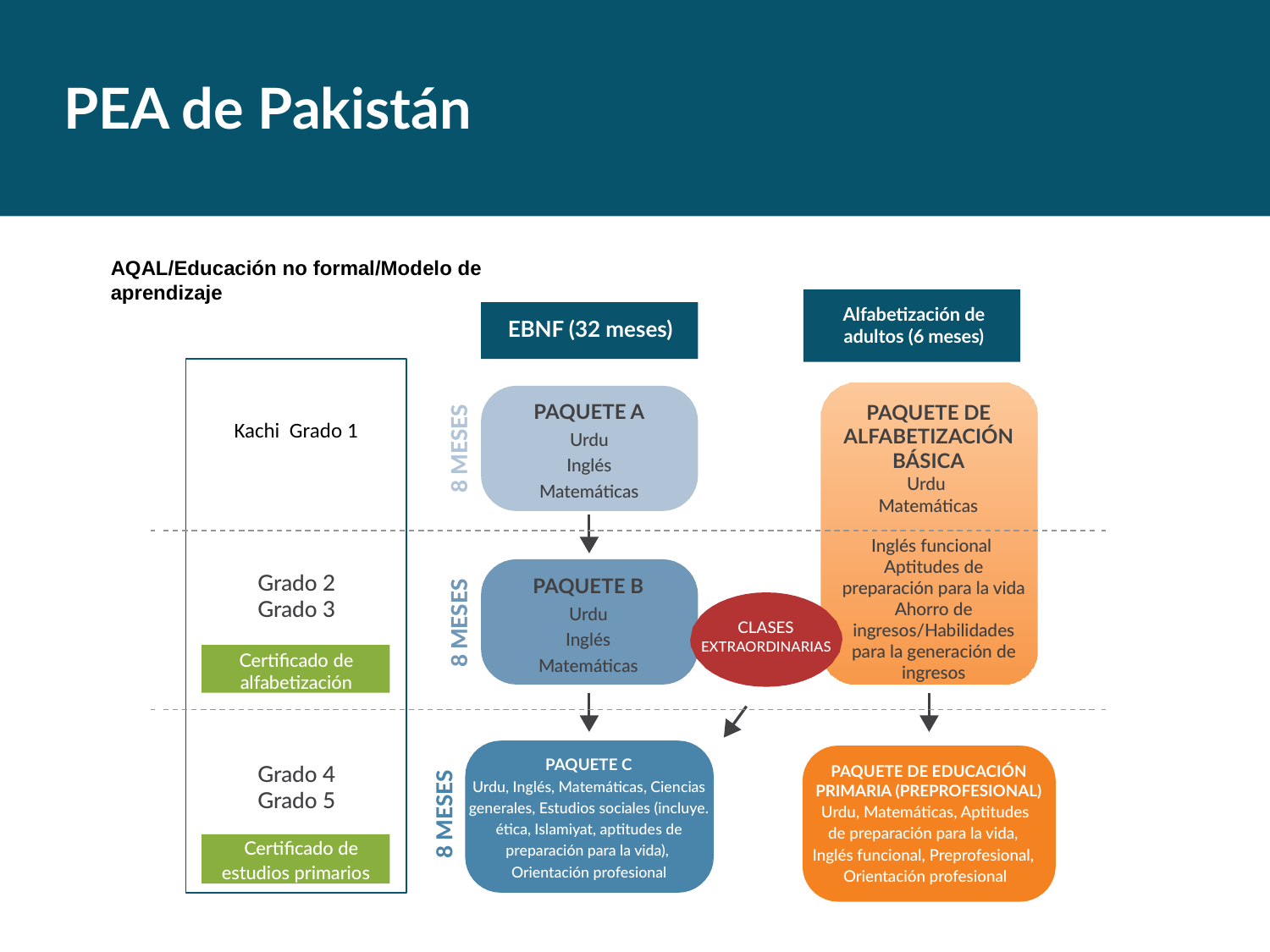

# PEA de Pakistán
AQAL/Educación no formal/Modelo de aprendizaje

Alfabetización de adultos (6 meses)

EBNF (32 meses)

8 MESES
PAQUETE A
Urdu
Inglés
Matemáticas
PAQUETE DE ALFABETIZACIÓN BÁSICA
Urdu  Matemáticas

Inglés funcional  Aptitudes de preparación para la vida
Ahorro de ingresos/Habilidades para la generación de ingresos
8 MESES
Grado 2
Grado 3
PAQUETE B
Urdu
Inglés
Matemáticas
CLASES EXTRAORDINARIAS
Certificado de alfabetización

PAQUETE C
Urdu, Inglés, Matemáticas, Ciencias generales, Estudios sociales (incluye. ética, Islamiyat, aptitudes de preparación para la vida),  Orientación profesional
Grado 4
Grado 5
8 MESES
PAQUETE DE EDUCACIÓN PRIMARIA (PREPROFESIONAL)
Urdu, Matemáticas, Aptitudes de preparación para la vida,  Inglés funcional, Preprofesional,  Orientación profesional
Certificado de
estudios primarios
Kachi  Grado 1